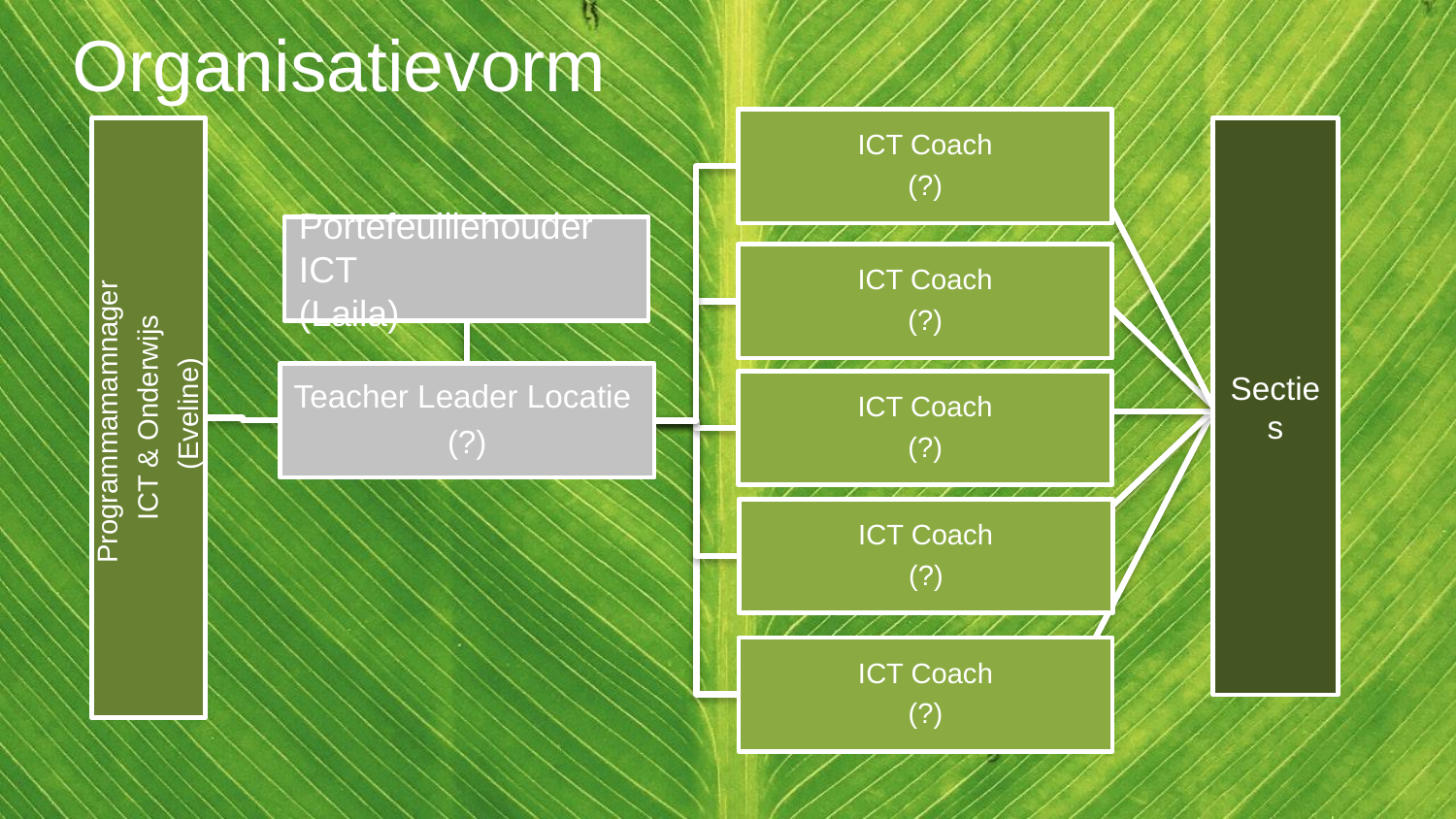

# Organisatievorm

Programmamamnager
ICT & Onderwijs
 (Eveline)
Teacher Leader Locatie
(?)
ICT Coach
(?)
ICT Coach
(?)
ICT Coach
(?)
ICT Coach
(?)
ICT Coach
(?)
Secties
Portefeuillehouder ICT
(Laila)